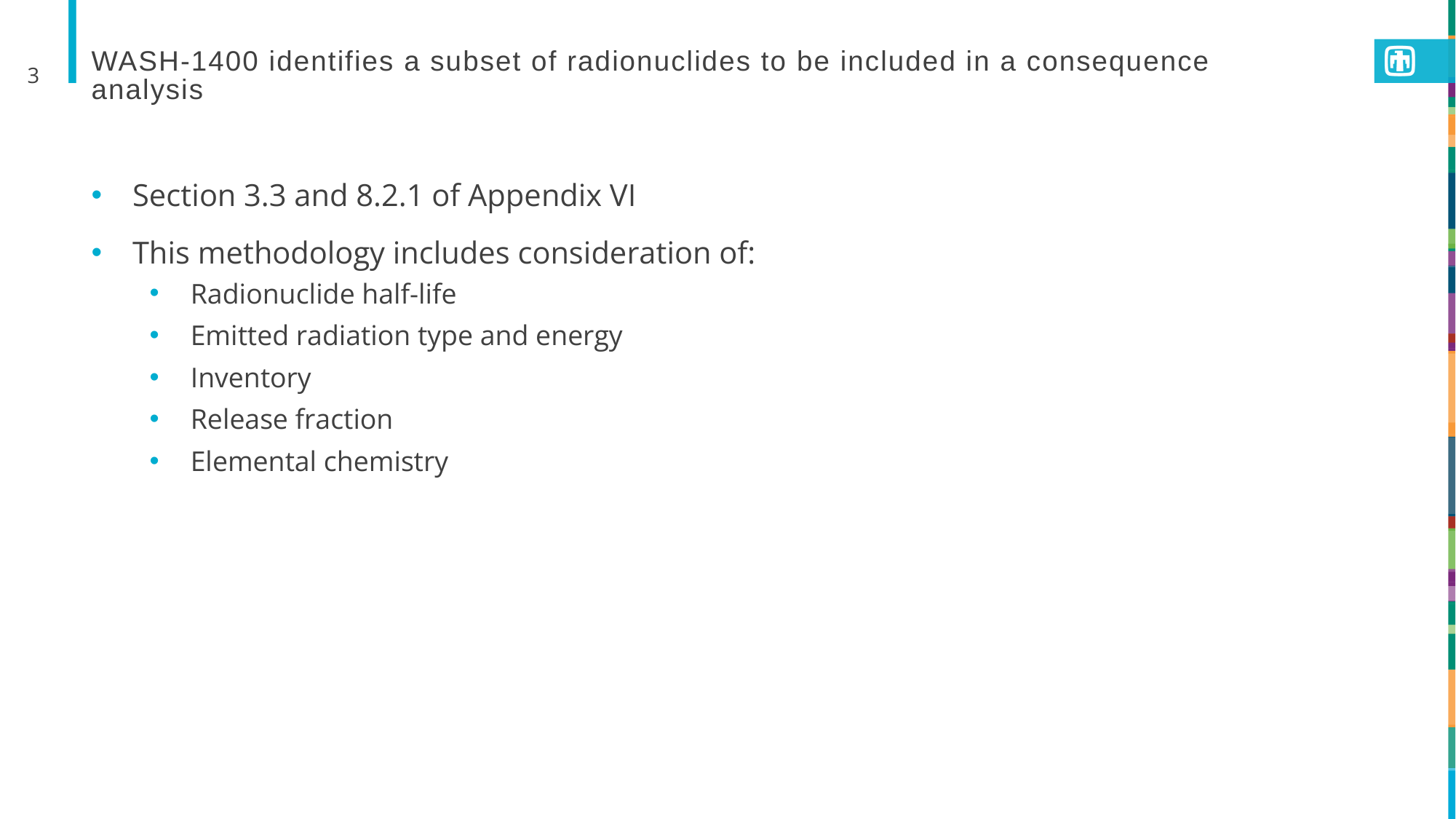

3
# WASH-1400 identifies a subset of radionuclides to be included in a consequence analysis
Section 3.3 and 8.2.1 of Appendix VI
This methodology includes consideration of:
Radionuclide half-life
Emitted radiation type and energy
Inventory
Release fraction
Elemental chemistry